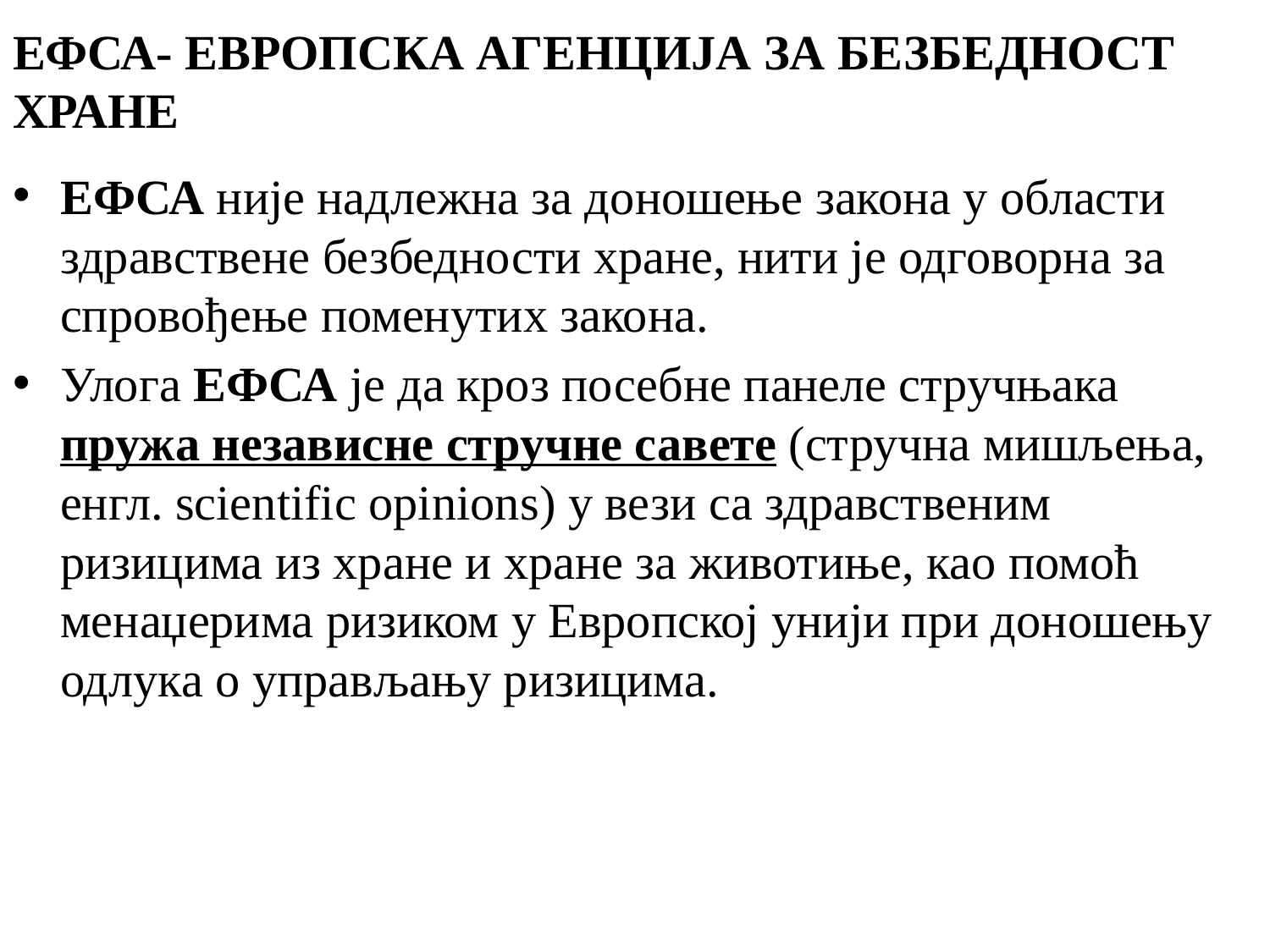

# ЕФСА- ЕВРОПСКА АГЕНЦИЈА ЗА БЕЗБЕДНОСТ ХРАНЕ
ЕФСА није надлежна за доношење закона у области здравствене безбедности хране, нити је одговорна за спровођење поменутих закона.
Улога ЕФСА је да кроз посебне панеле стручњака пружа независне стручне савете (стручна мишљења, енгл. scientific opinions) у вези са здравственим ризицима из хране и хране за животиње, као помоћ менаџерима ризиком у Европској унији при доношењу одлука о управљању ризицима.